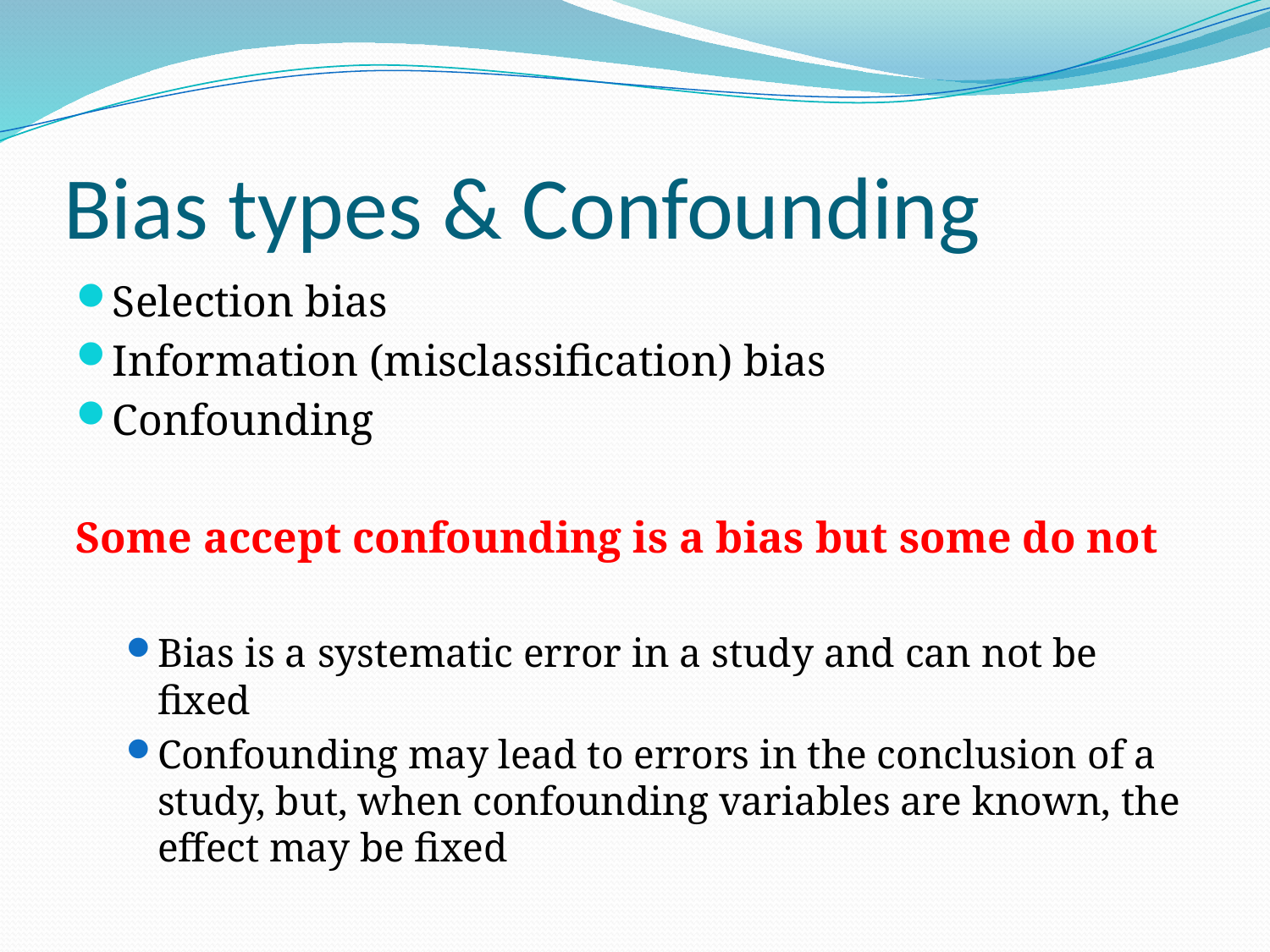

# Bias types & Confounding
Selection bias
Information (misclassification) bias
Confounding

Some accept confounding is a bias but some do not

Bias is a systematic error in a study and can not be fixed
Confounding may lead to errors in the conclusion of a study, but, when confounding variables are known, the effect may be fixed